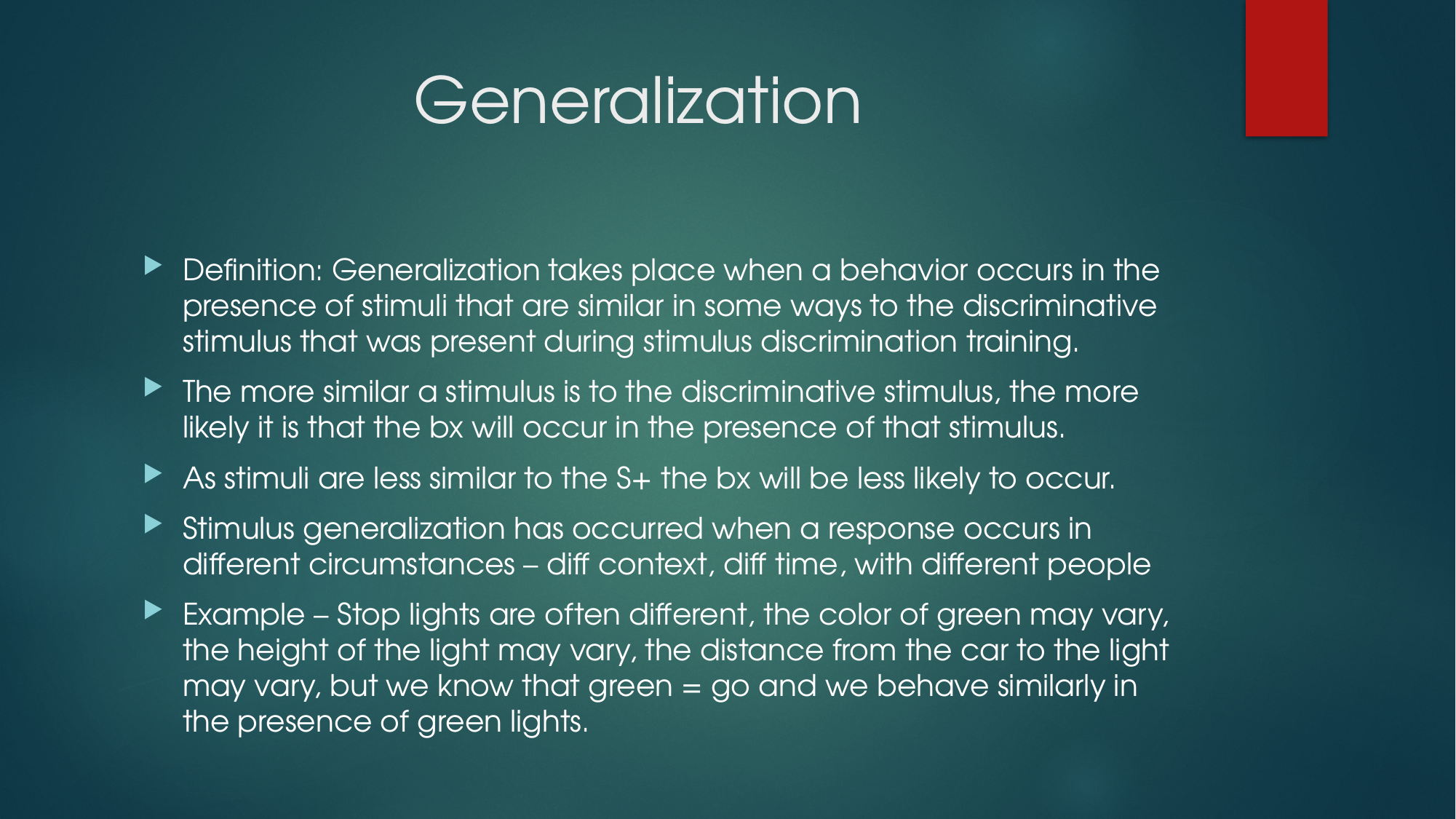

# Generalization
Definition: Generalization takes place when a behavior occurs in the presence of stimuli that are similar in some ways to the discriminative stimulus that was present during stimulus discrimination training.
The more similar a stimulus is to the discriminative stimulus, the more likely it is that the bx will occur in the presence of that stimulus.
As stimuli are less similar to the S+ the bx will be less likely to occur.
Stimulus generalization has occurred when a response occurs in different circumstances – diff context, diff time, with different people
Example – Stop lights are often different, the color of green may vary, the height of the light may vary, the distance from the car to the light may vary, but we know that green = go and we behave similarly in the presence of green lights.